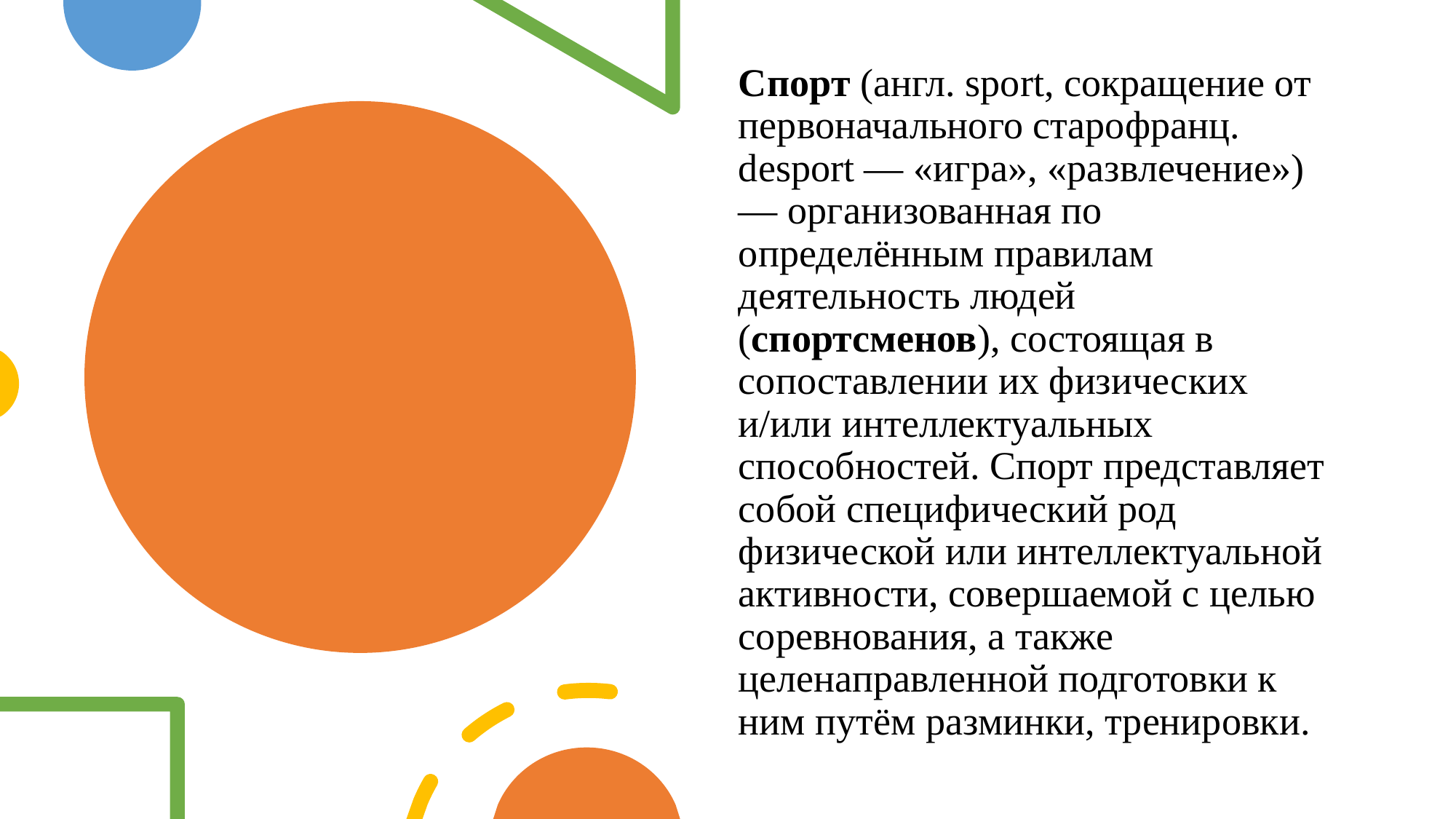

Спорт (англ. sport, сокращение от первоначального старофранц. desport — «игра», «развлечение») — организованная по определённым правилам деятельность людей (спортсменов), состоящая в сопоставлении их физических и/или интеллектуальных способностей. Спорт представляет собой специфический род физической или интеллектуальной активности, совершаемой с целью соревнования, а также целенаправленной подготовки к ним путём разминки, тренировки.